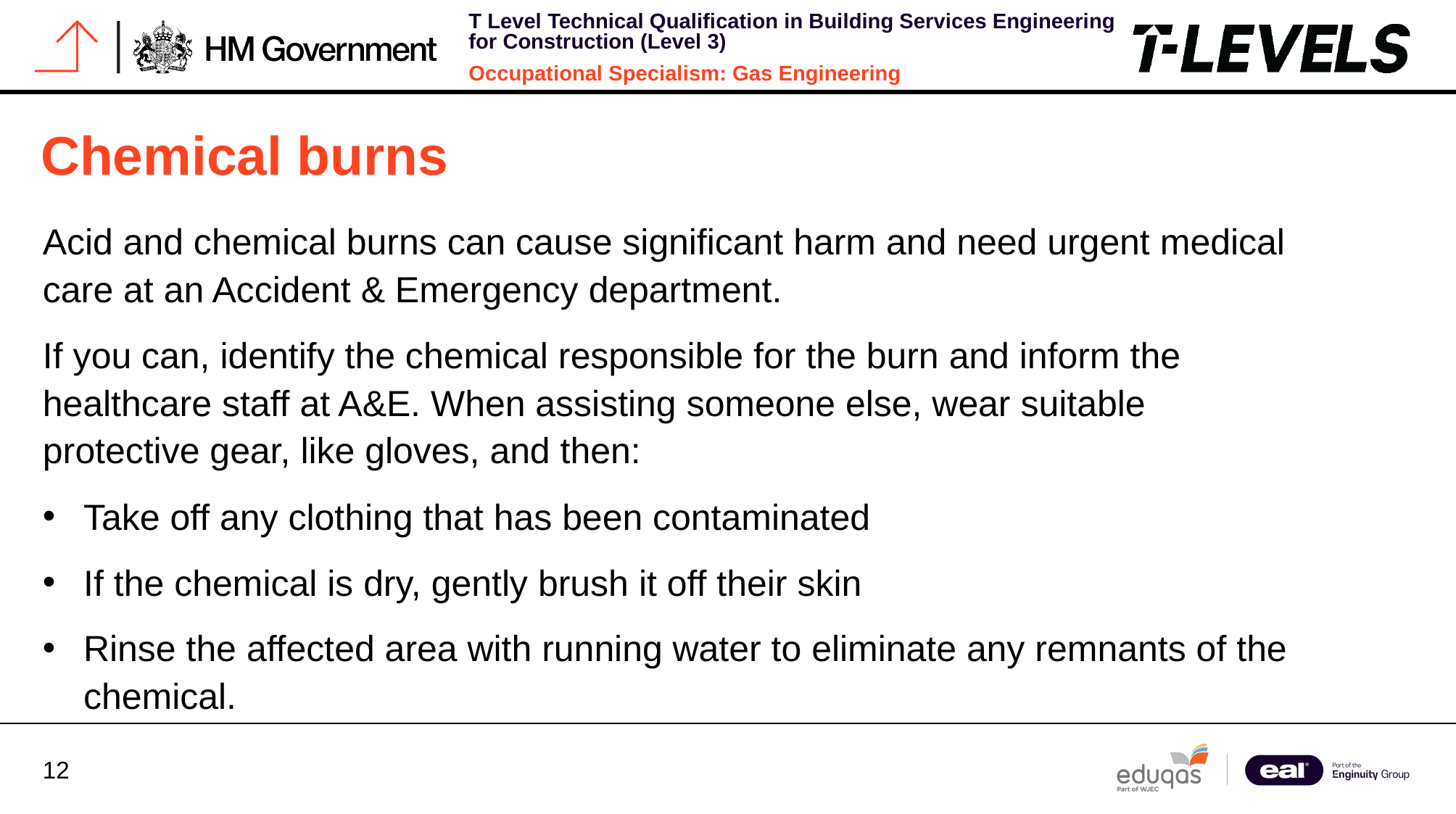

Chemical burns
Acid and chemical burns can cause significant harm and need urgent medical care at an Accident & Emergency department.
If you can, identify the chemical responsible for the burn and inform the healthcare staff at A&E. When assisting someone else, wear suitable protective gear, like gloves, and then:
Take off any clothing that has been contaminated
If the chemical is dry, gently brush it off their skin
Rinse the affected area with running water to eliminate any remnants of the chemical.